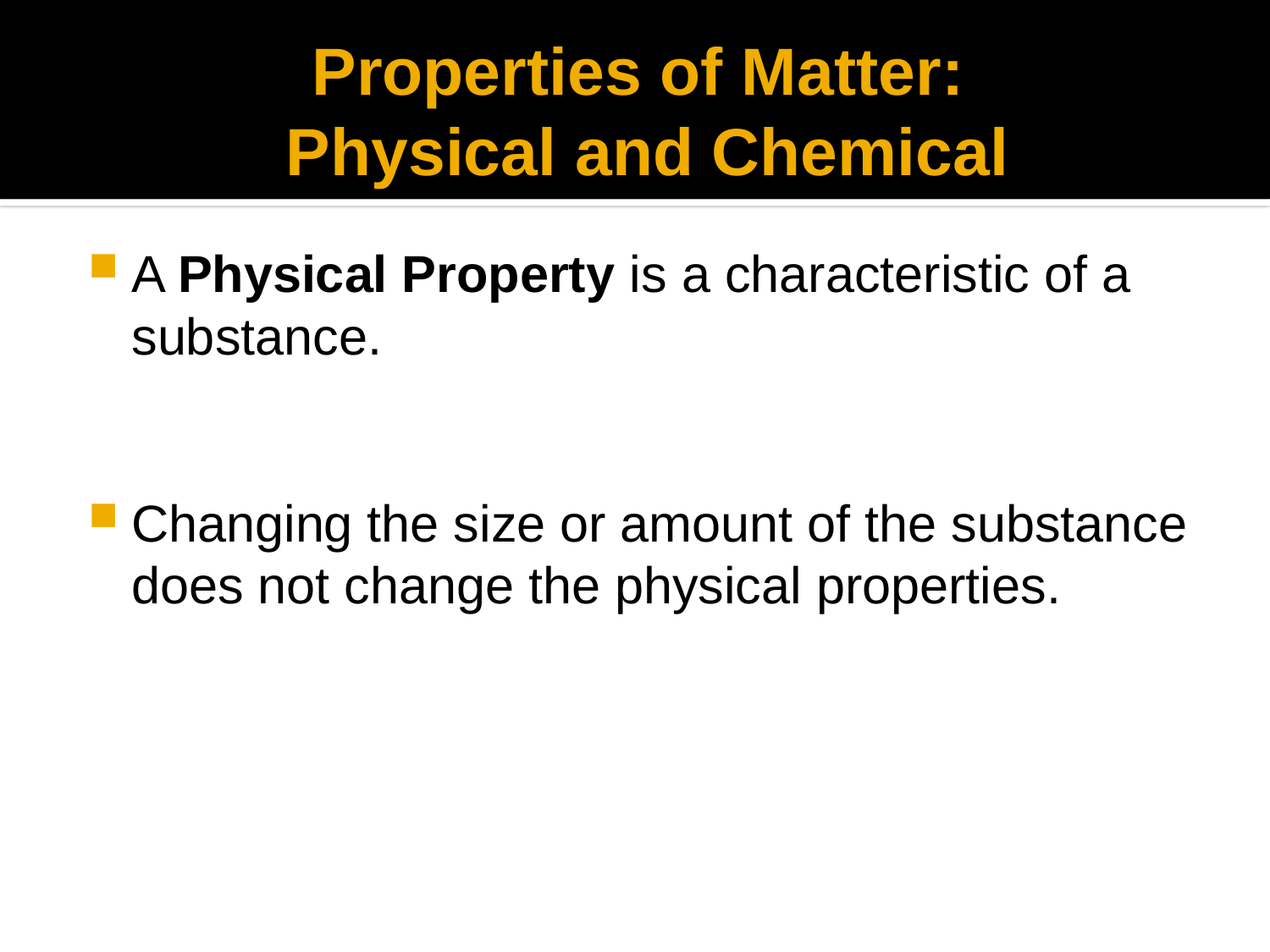

# Properties of Matter: Physical and Chemical
A Physical Property is a characteristic of a substance.

Changing the size or amount of the substance does not change the physical properties.